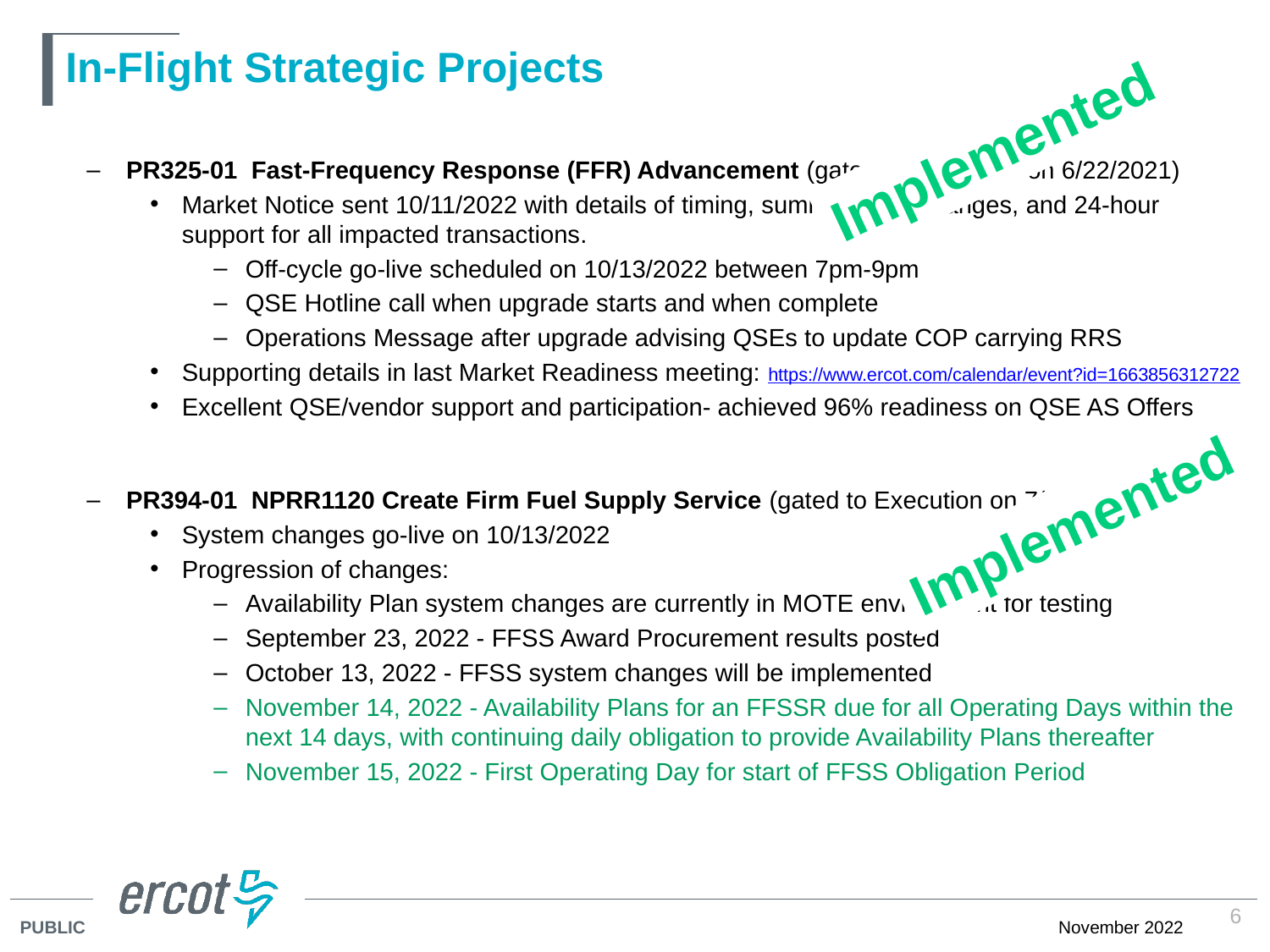

# In-Flight Strategic Projects
Implemented
PR325-01  Fast-Frequency Response (FFR) Advancement (gated to Execution on 6/22/2021)
Market Notice sent 10/11/2022 with details of timing, summary and changes, and 24-hour support for all impacted transactions.
Off-cycle go-live scheduled on 10/13/2022 between 7pm-9pm
QSE Hotline call when upgrade starts and when complete
Operations Message after upgrade advising QSEs to update COP carrying RRS
Supporting details in last Market Readiness meeting: https://www.ercot.com/calendar/event?id=1663856312722
Excellent QSE/vendor support and participation- achieved 96% readiness on QSE AS Offers

PR394-01  NPRR1120 Create Firm Fuel Supply Service (gated to Execution on 7/13/2022)
System changes go-live on 10/13/2022
Progression of changes:
Availability Plan system changes are currently in MOTE environment for testing
September 23, 2022 - FFSS Award Procurement results posted
October 13, 2022 - FFSS system changes will be implemented
November 14, 2022 - Availability Plans for an FFSSR due for all Operating Days within the next 14 days, with continuing daily obligation to provide Availability Plans thereafter
November 15, 2022 - First Operating Day for start of FFSS Obligation Period

Implemented
6